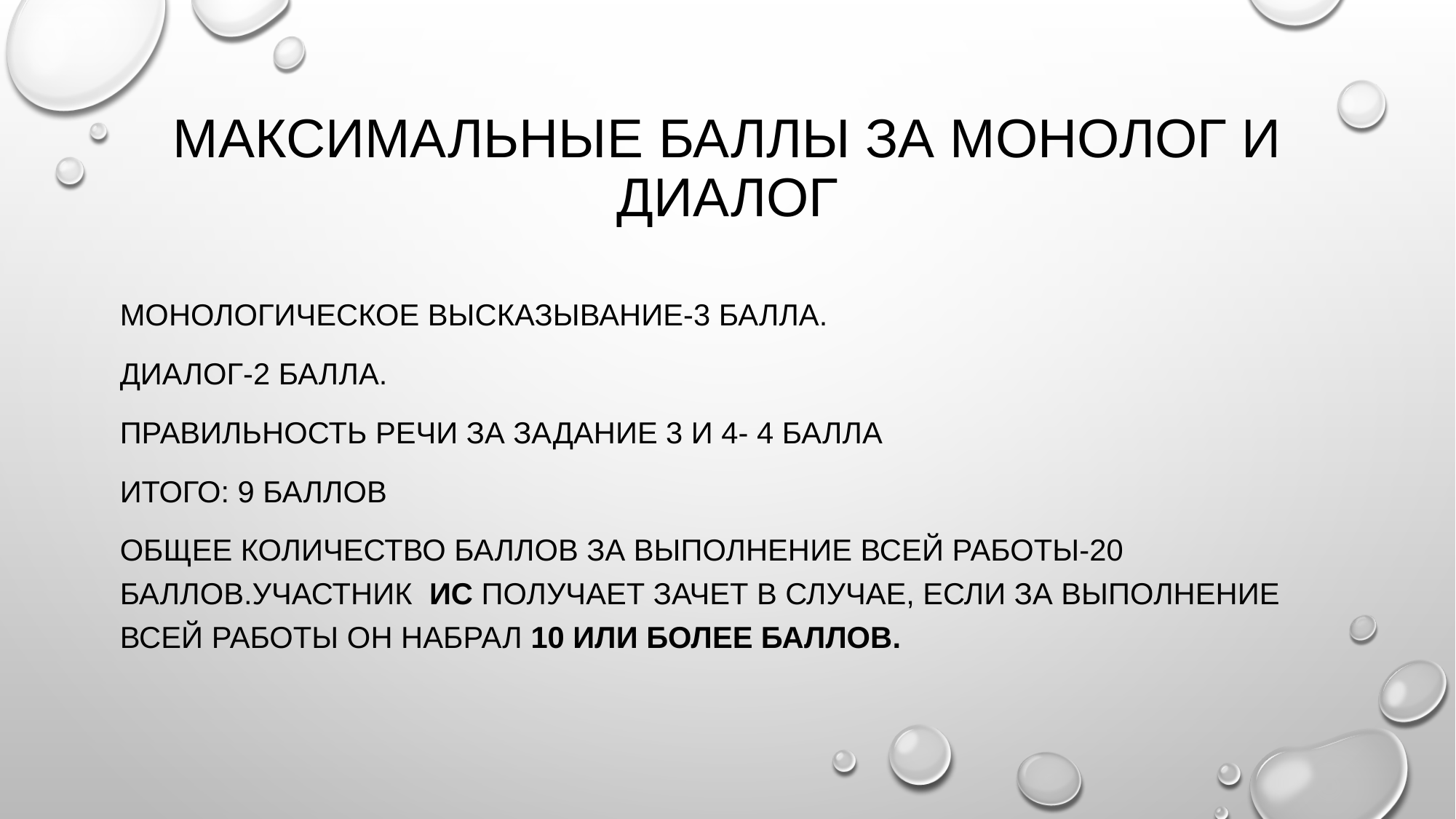

# Максимальные баллы за монолог и диалог
Монологическое высказывание-3 балла.
Диалог-2 балла.
Правильность речи за задание 3 и 4- 4 балла
Итого: 9 баллов
Общее количество баллов за выполнение всей работы-20 баллов.уЧастник  ИС получает зачет в случае, если за выполнение всей работы он набрал 10 или более баллов.